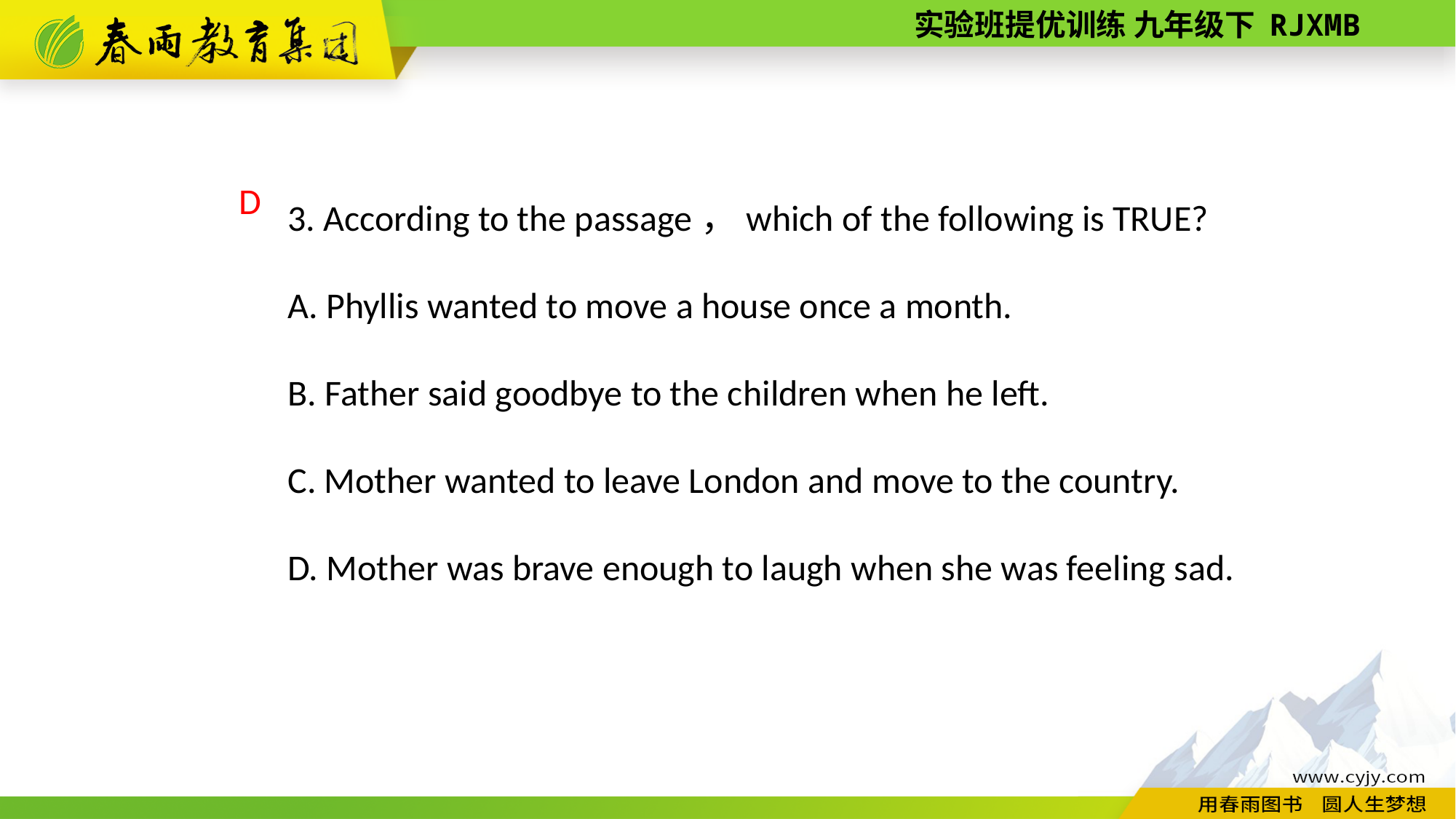

3. According to the passage，which of the following is TRUE?
A. Phyllis wanted to move a house once a month.
B. Father said goodbye to the children when he left.
C. Mother wanted to leave London and move to the country.
D. Mother was brave enough to laugh when she was feeling sad.
D